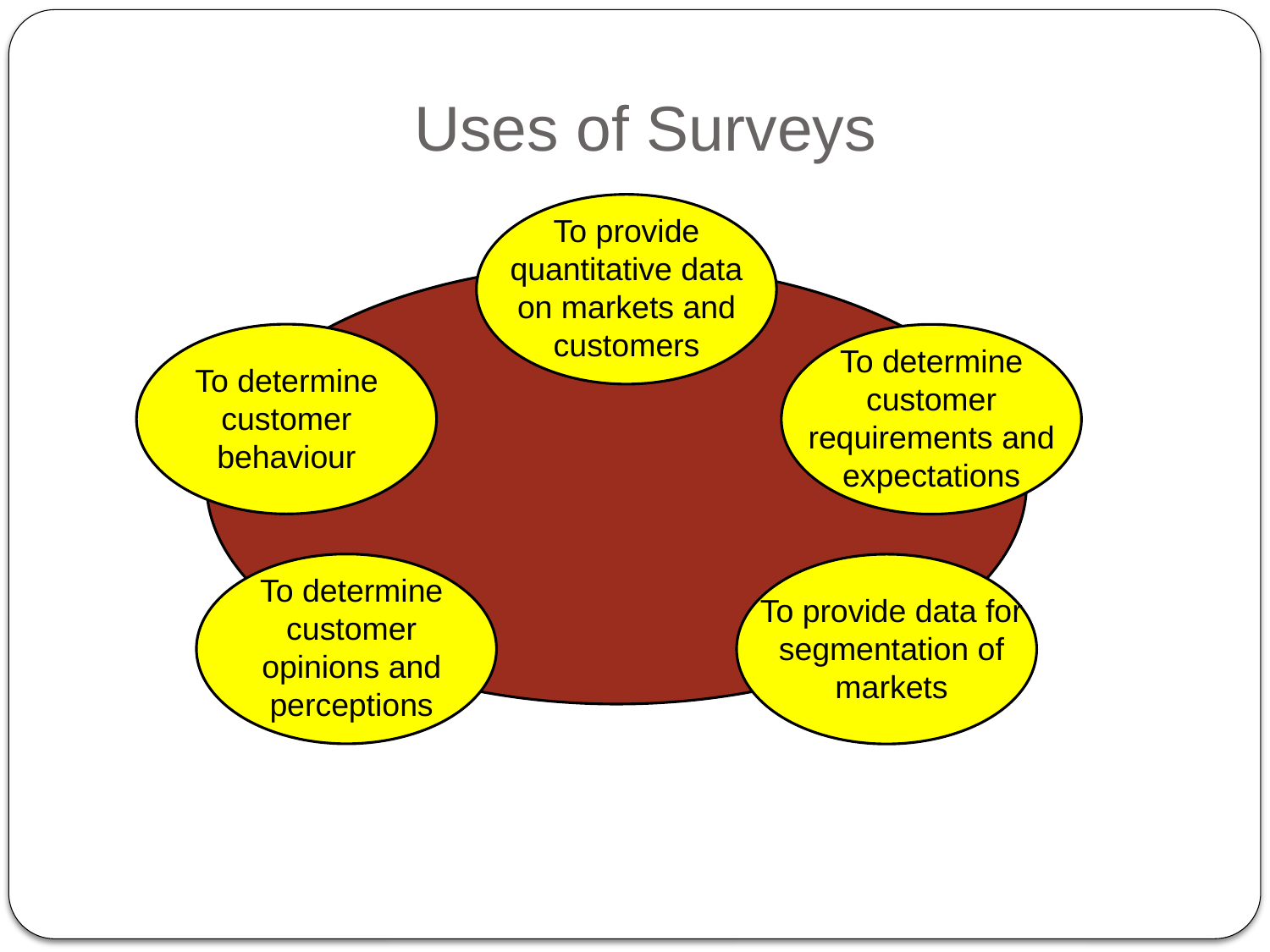

Uses of Surveys

To provide quantitative data on markets and customers

To determine customer requirements and expectations
To determine customer behaviour

To determine customer opinions and perceptions
To provide data for segmentation of markets